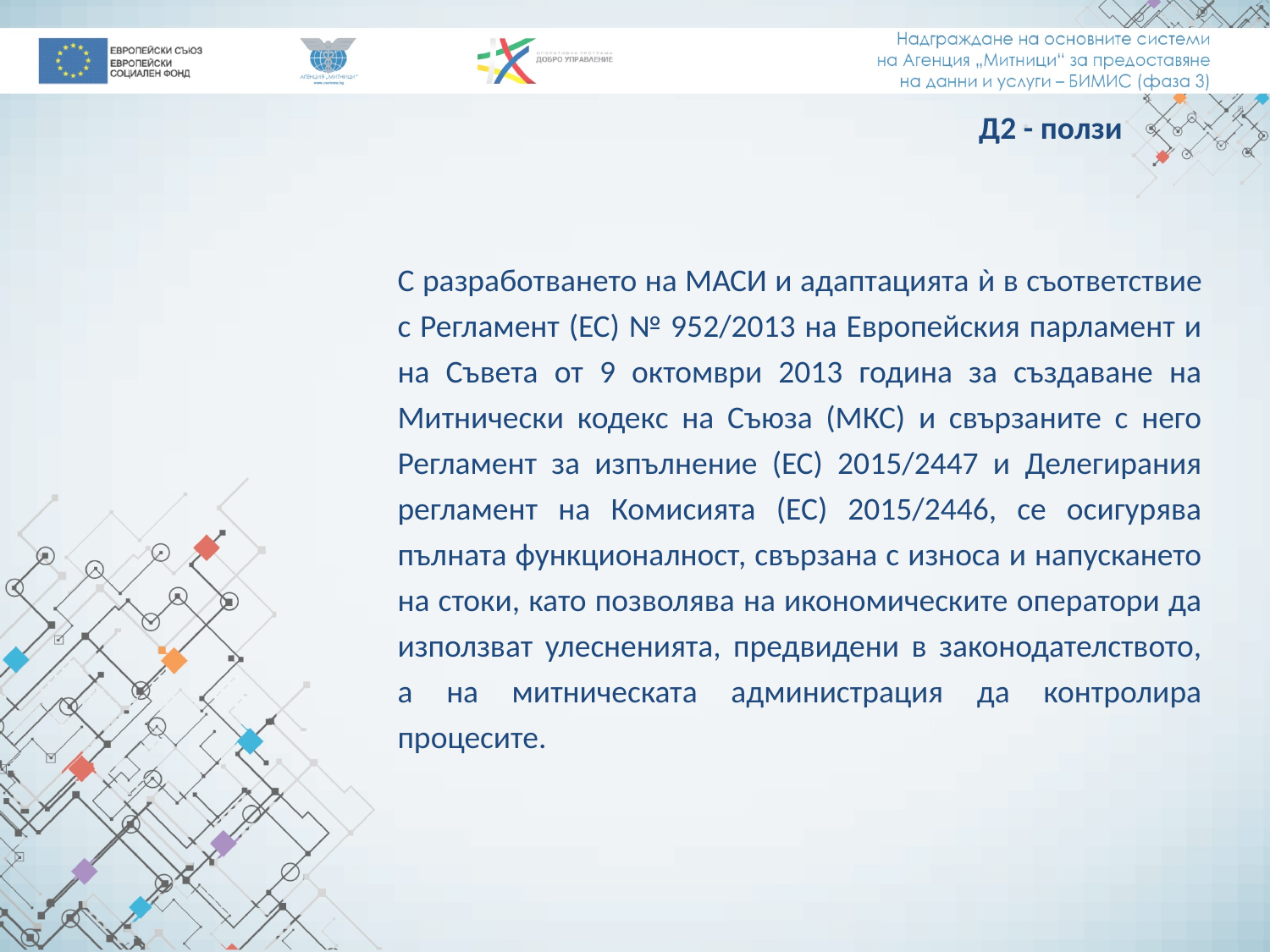

# Д2 - ползи
С разработването на МАСИ и адаптацията ѝ в съответствие с Регламент (ЕС) № 952/2013 на Европейския парламент и на Съвета от 9 октомври 2013 година за създаване на Митнически кодекс на Съюза (МКС) и свързаните с него Регламент за изпълнение (ЕС) 2015/2447 и Делегирания регламент на Комисията (EC) 2015/2446, се осигурява пълната функционалност, свързана с износа и напускането на стоки, като позволява на икономическите оператори да използват улесненията, предвидени в законодателството, а на митническата администрация да контролира процесите.